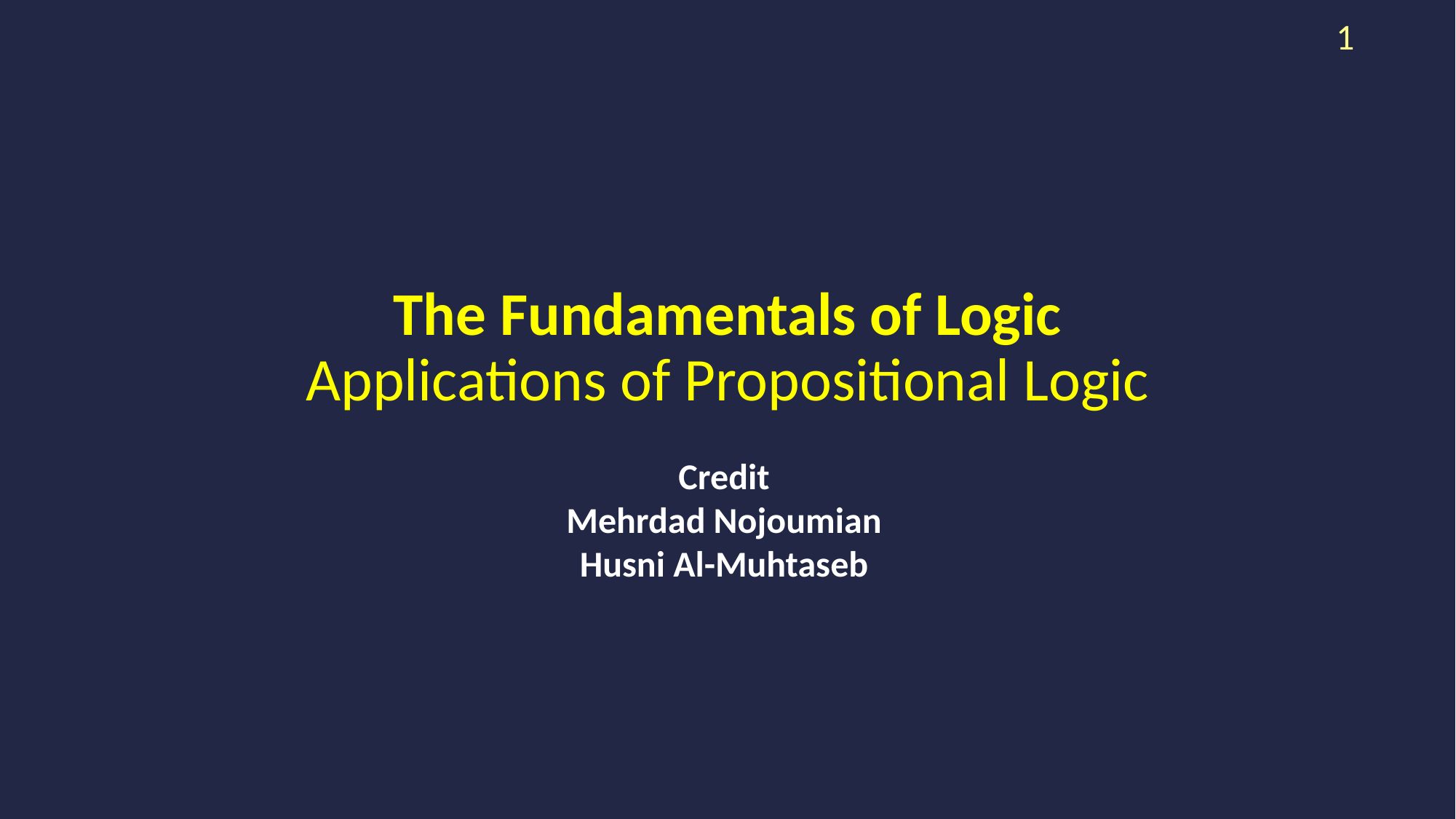

1
# The Fundamentals of Logic Applications of Propositional Logic
Credit
Mehrdad Nojoumian
Husni Al-Muhtaseb